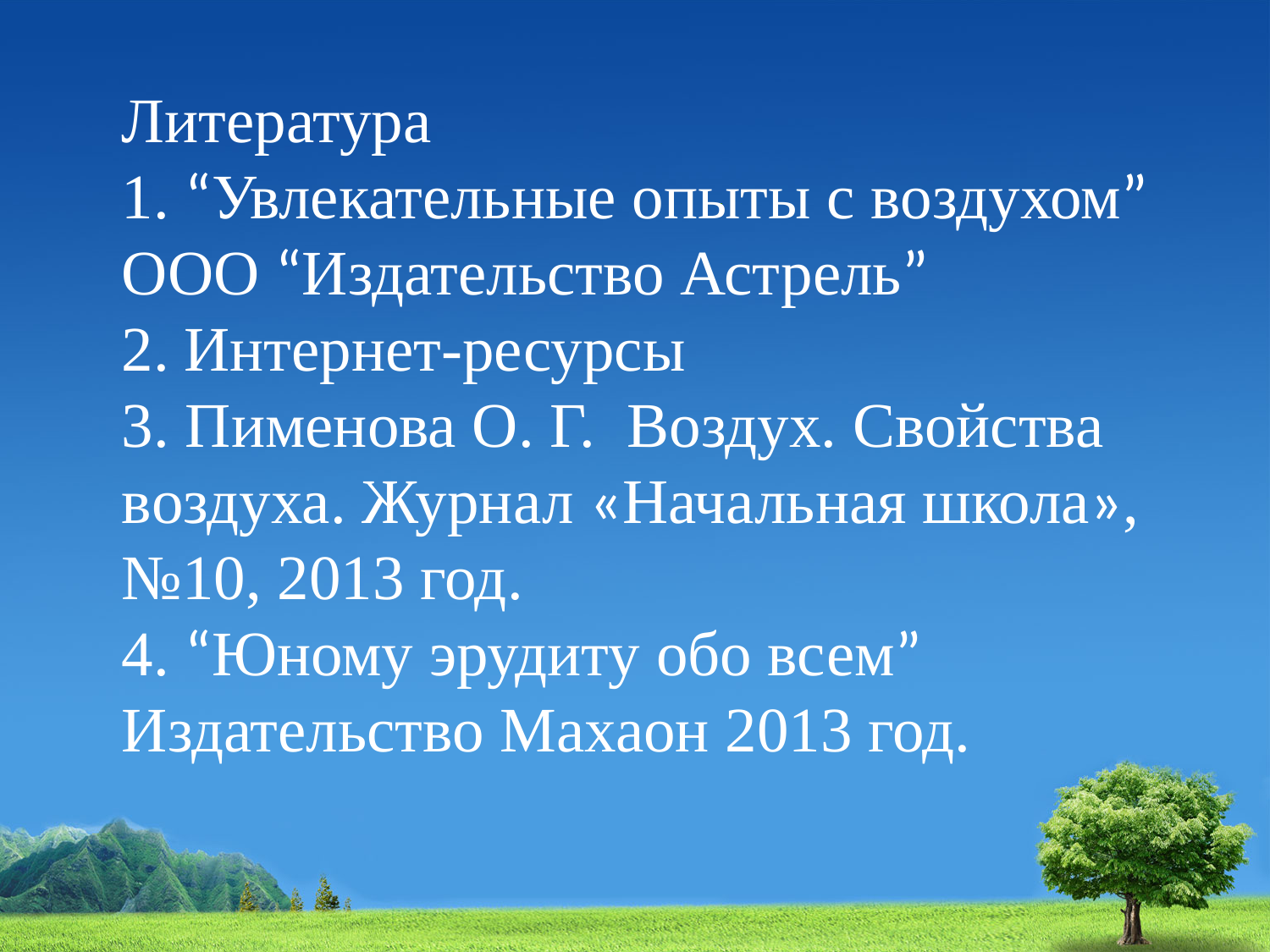

Литература
1. “Увлекательные опыты с воздухом” ООО “Издательство Астрель”
2. Интернет-ресурсы
3. Пименова О. Г.  Воздух. Свойства воздуха. Журнал «Начальная школа», №10, 2013 год.
4. “Юному эрудиту обо всем” Издательство Махаон 2013 год.